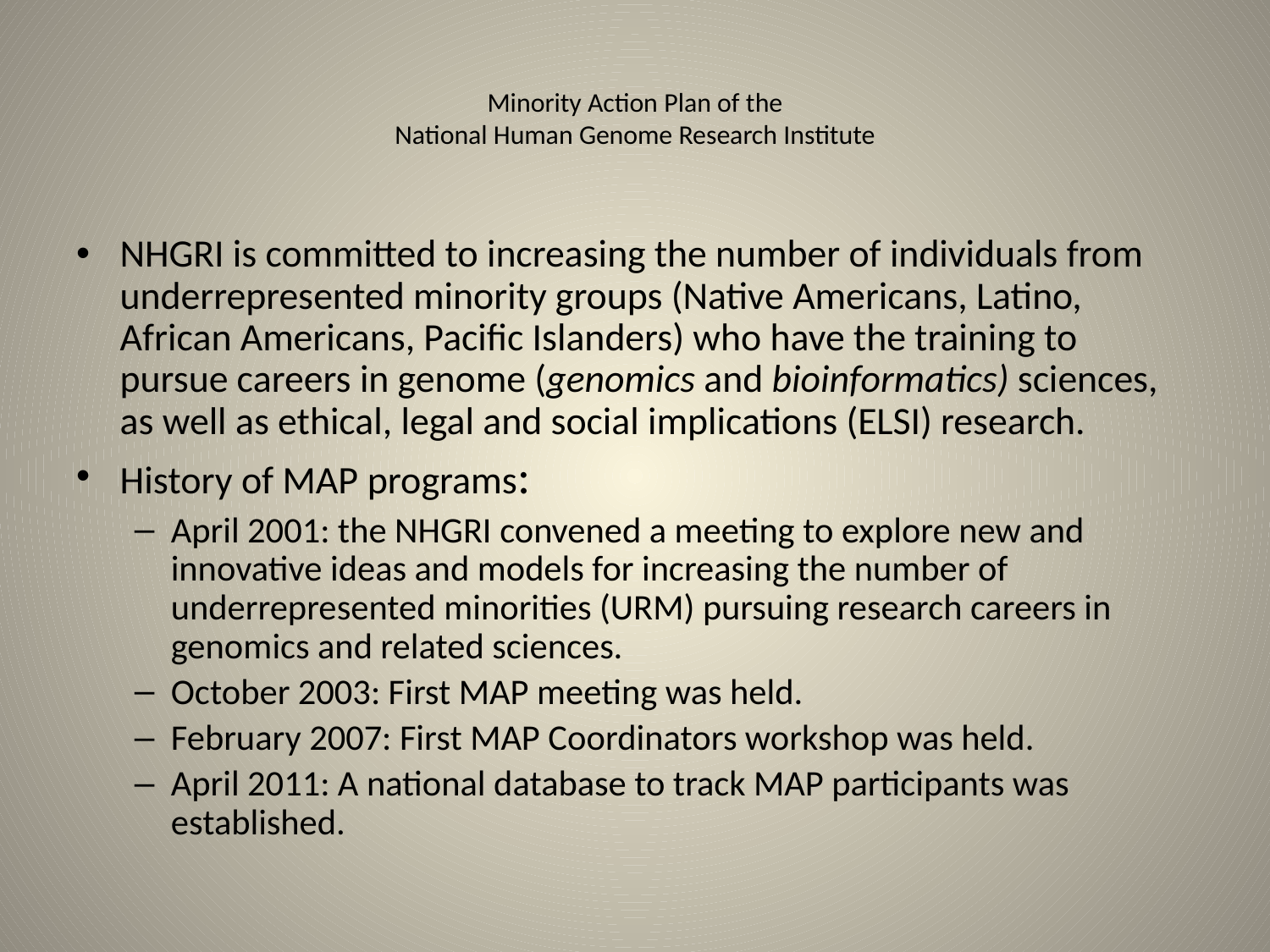

# Minority Action Plan of the National Human Genome Research Institute
NHGRI is committed to increasing the number of individuals from underrepresented minority groups (Native Americans, Latino, African Americans, Pacific Islanders) who have the training to pursue careers in genome (genomics and bioinformatics) sciences, as well as ethical, legal and social implications (ELSI) research.
History of MAP programs:
April 2001: the NHGRI convened a meeting to explore new and innovative ideas and models for increasing the number of underrepresented minorities (URM) pursuing research careers in genomics and related sciences.
October 2003: First MAP meeting was held.
February 2007: First MAP Coordinators workshop was held.
April 2011: A national database to track MAP participants was established.